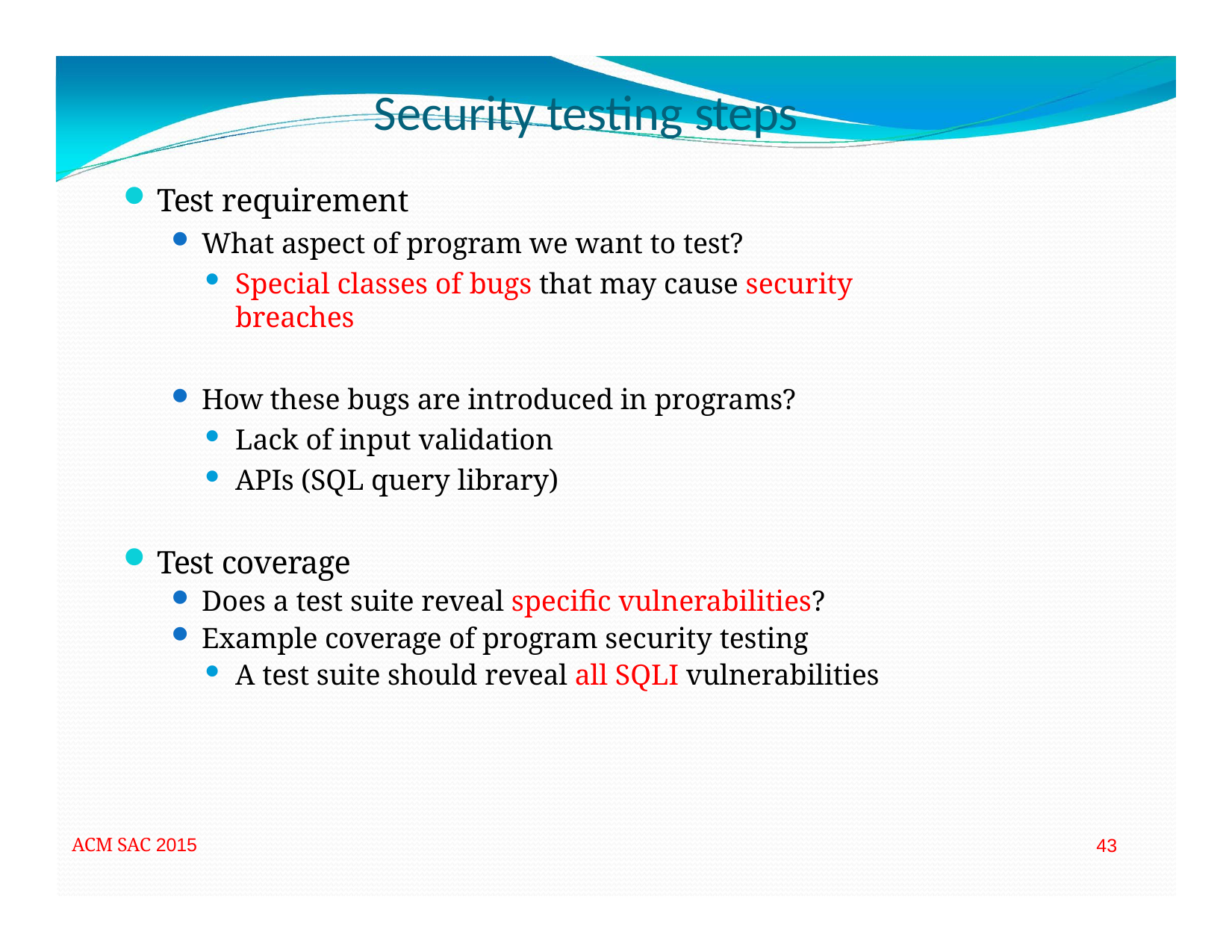

# Security testing steps
Test requirement
What aspect of program we want to test?
Special classes of bugs that may cause security breaches

How these bugs are introduced in programs?
Lack of input validation
APIs (SQL query library)

Test coverage
Does a test suite reveal specific vulnerabilities?
Example coverage of program security testing
A test suite should reveal all SQLI vulnerabilities
ACM SAC 2015
43